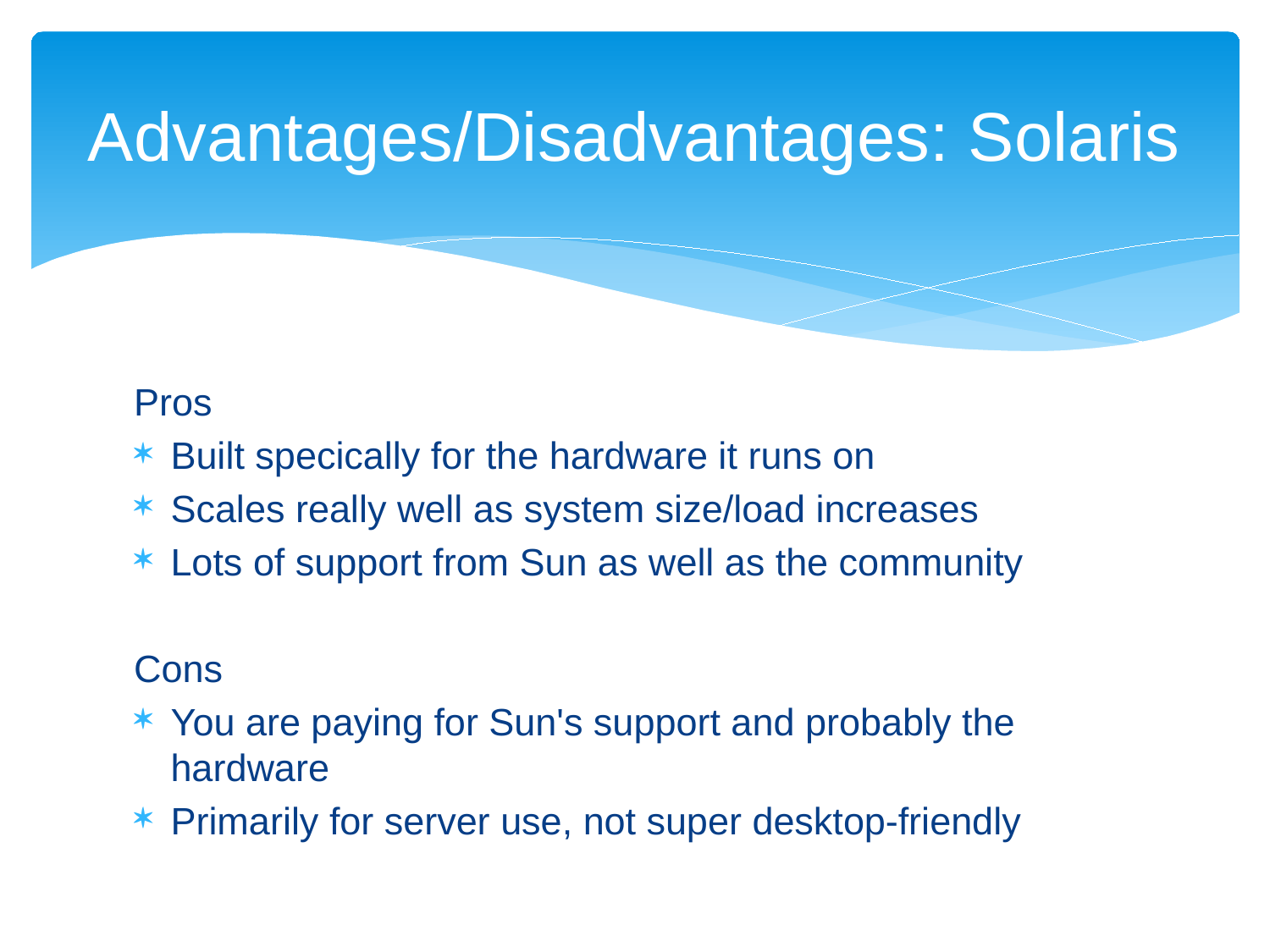

# Advantages/Disadvantages: Solaris
Pros
Built specically for the hardware it runs on
Scales really well as system size/load increases
Lots of support from Sun as well as the community

Cons
You are paying for Sun's support and probably the hardware
Primarily for server use, not super desktop-friendly